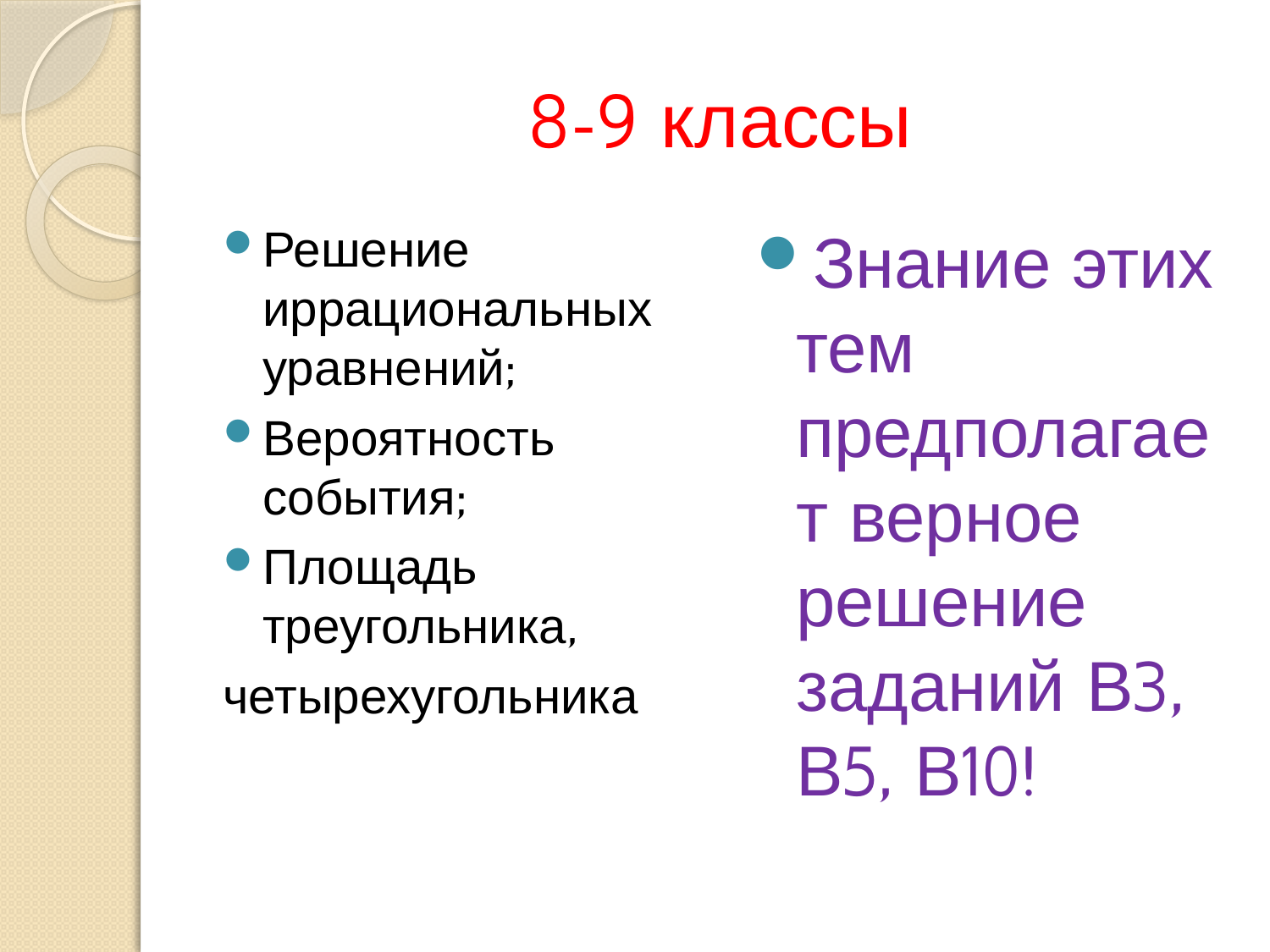

# 8-9 классы
Решение иррациональных уравнений;
Вероятность события;
Площадь треугольника,
четырехугольника
Знание этих тем предполагает верное решение заданий В3, В5, В10!